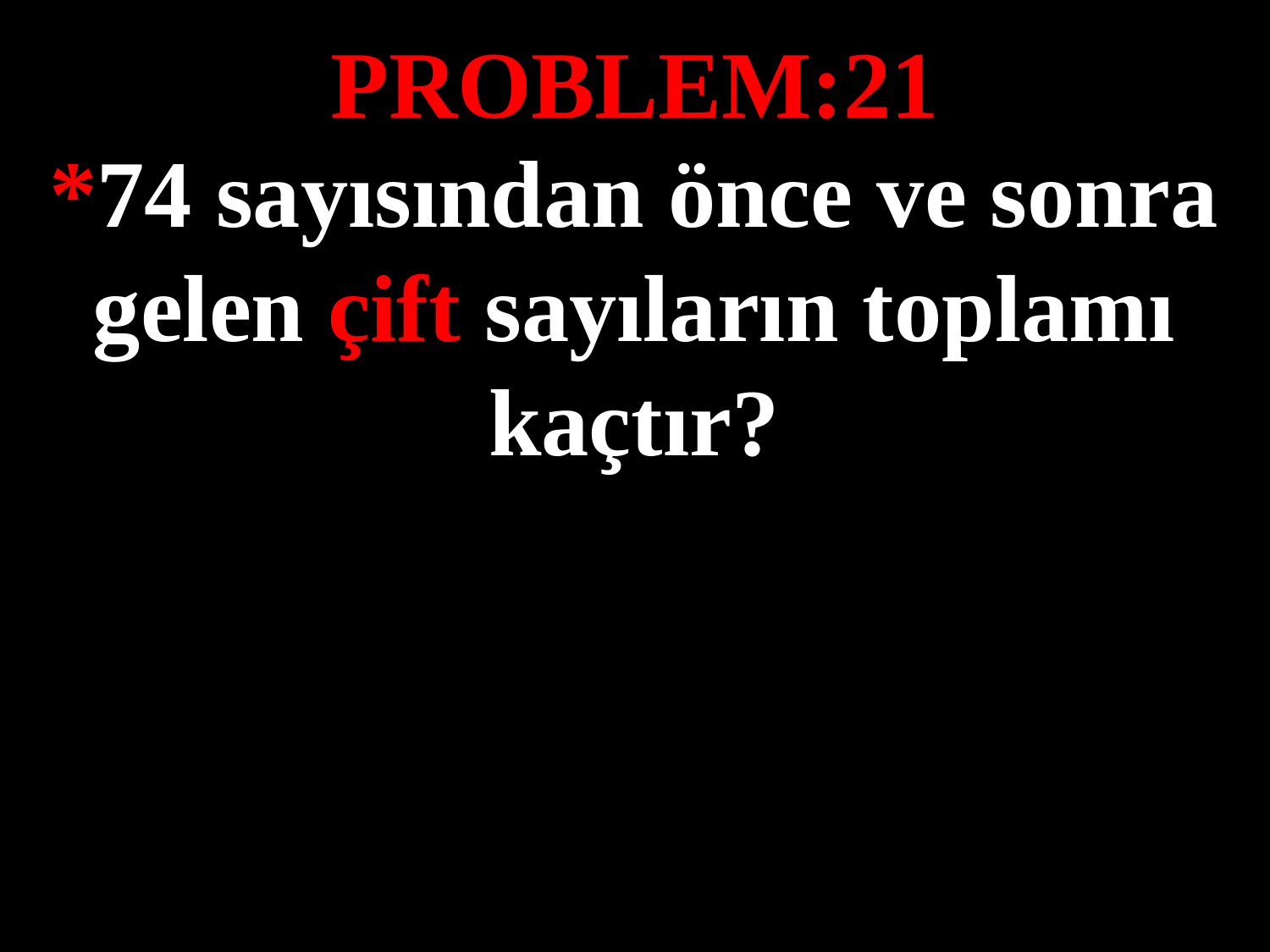

PROBLEM:21
*74 sayısından önce ve sonra gelen çift sayıların toplamı kaçtır?
#